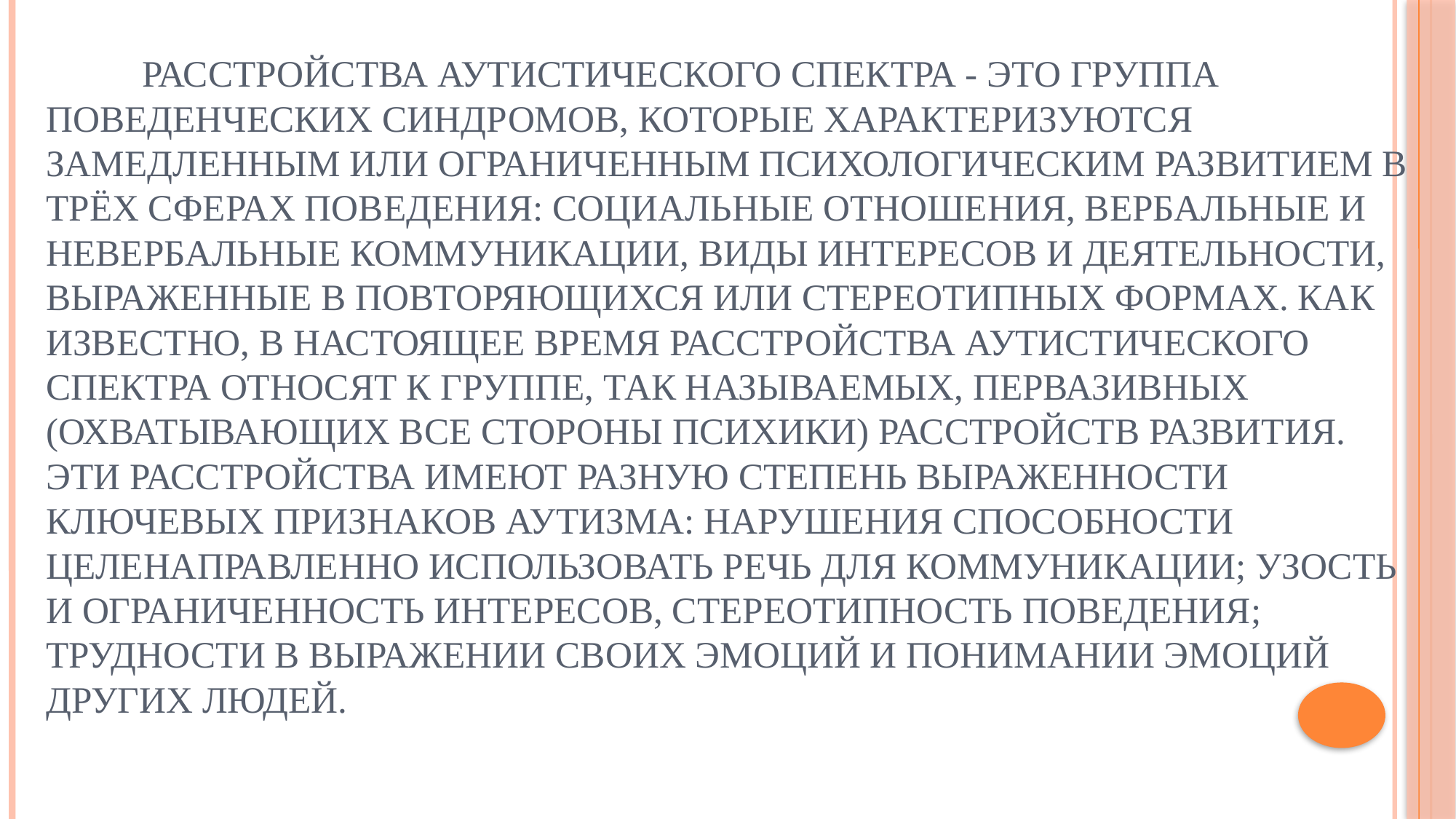

# Расстройства аутистического спектра - это группа поведенческих синдромов, которые характеризуются замедленным или ограниченным психологическим развитием в трёх сферах поведения: социальные отношения, вербальные и невербальные коммуникации, виды интересов и деятельности, выраженные в повторяющихся или стереотипных формах. Как известно, в настоящее время расстройства аутистического спектра относят к группе, так называемых, первазивных (охватывающих все стороны психики) расстройств развития. Эти расстройства имеют разную степень выраженности ключевых признаков аутизма: нарушения способности целенаправленно использовать речь для коммуникации; узость и ограниченность интересов, стереотипность поведения; трудности в выражении своих эмоций и понимании эмоций других людей.